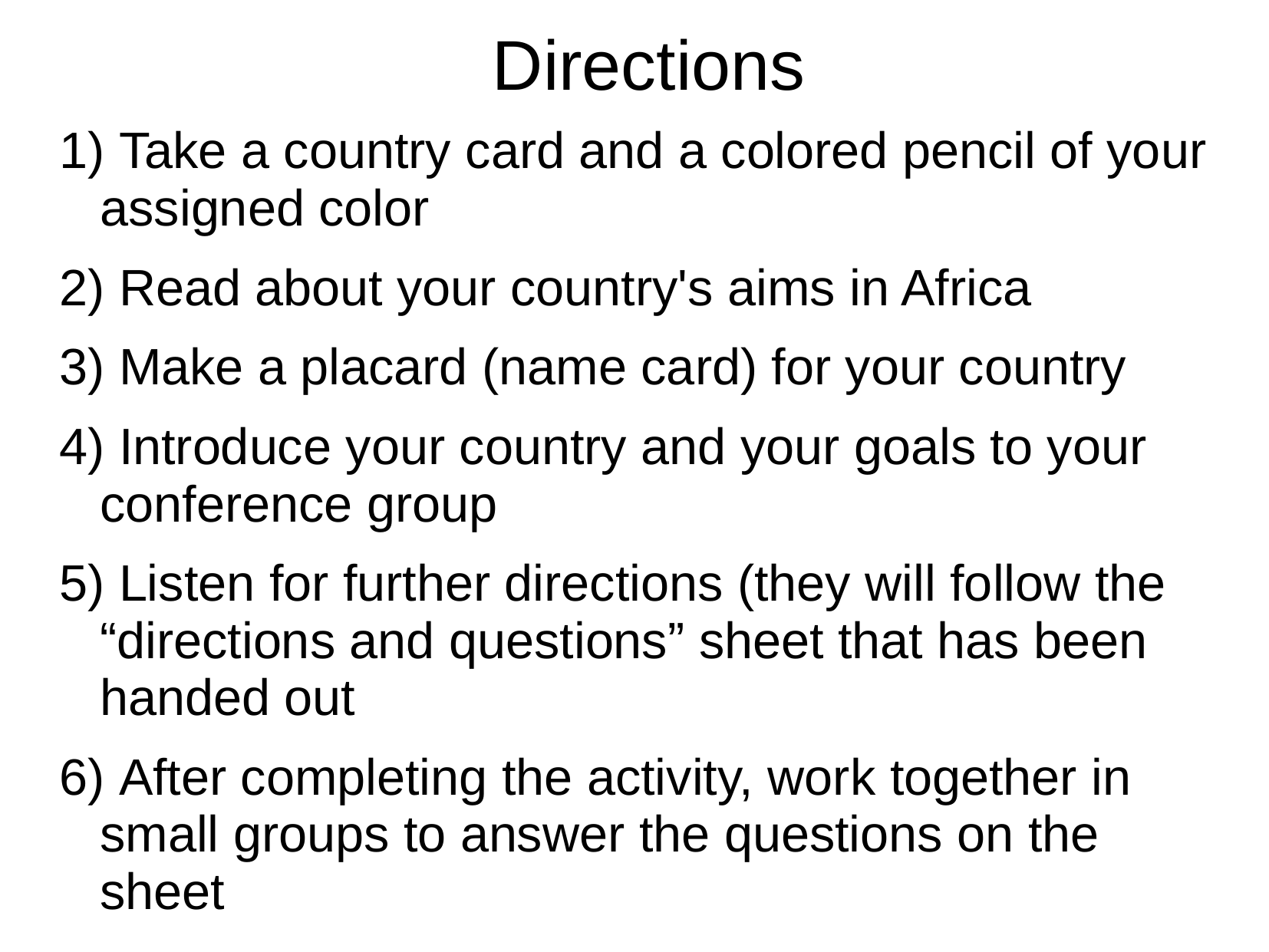

# Directions
 Take a country card and a colored pencil of your assigned color
 Read about your country's aims in Africa
 Make a placard (name card) for your country
 Introduce your country and your goals to your conference group
 Listen for further directions (they will follow the “directions and questions” sheet that has been handed out
 After completing the activity, work together in small groups to answer the questions on the sheet